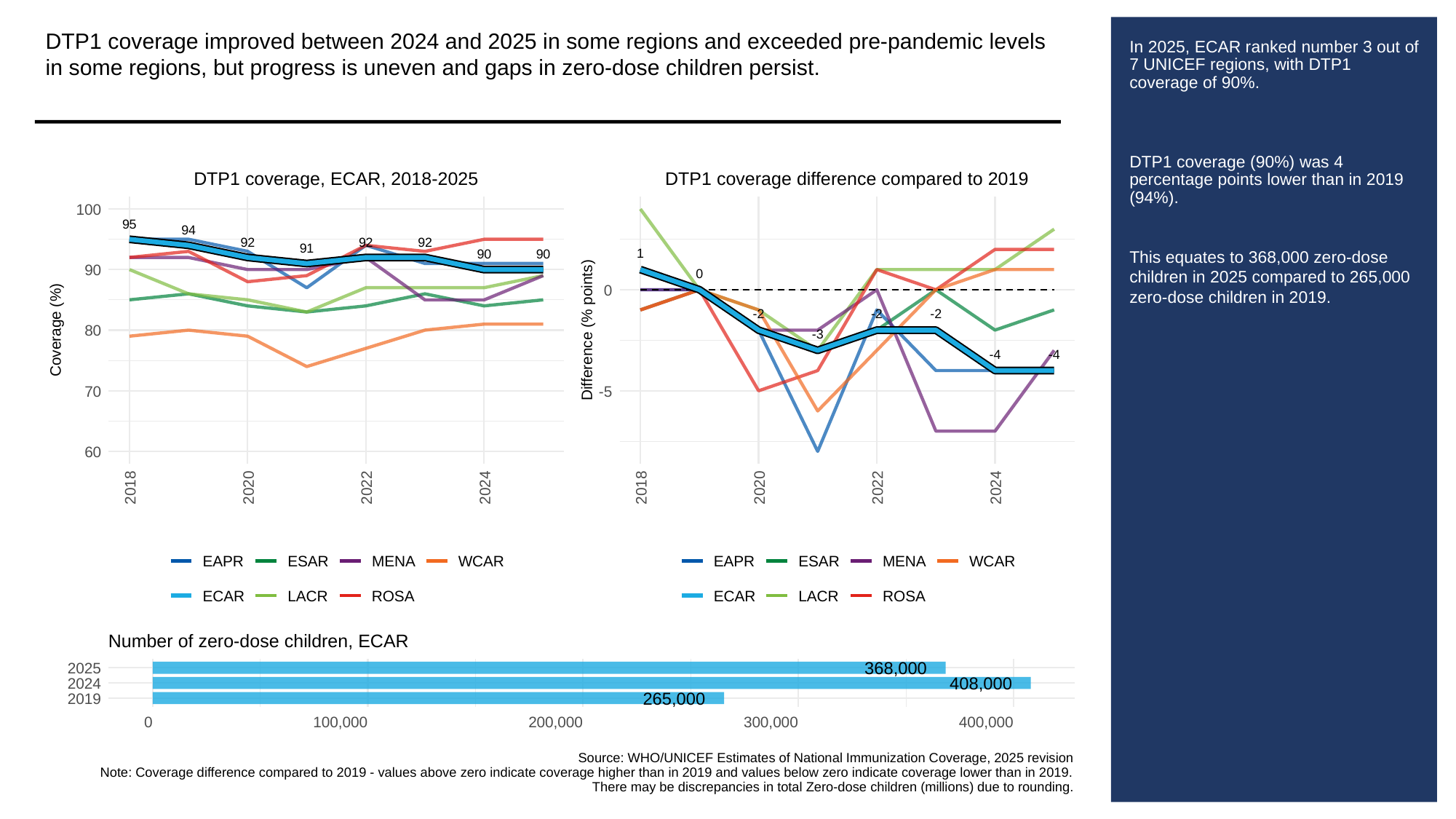

DTP1 coverage improved between 2024 and 2025 in some regions and exceeded pre-pandemic levels in some regions, but progress is uneven and gaps in zero-dose children persist.
# In 2025, ECAR ranked number 3 out of 7 UNICEF regions, with DTP1 coverage of 90%.

DTP1 coverage (90%) was 4 percentage points lower than in 2019 (94%).

This equates to 368,000 zero-dose children in 2025 compared to 265,000 zero-dose children in 2019.

DTP1 coverage, ECAR, 2018-2025
DTP1 coverage difference compared to 2019

100

95
94
92
92
92

91
1
90
90

90
0

0

-2
-2
-2

Coverage (%)
80
Difference (% points)
-3

-4
-4

70
-5

60

2018
2020
2022
2024
2018
2020
2022
2024
EAPR
ESAR
MENA
WCAR
EAPR
ESAR
MENA
WCAR

ECAR
LACR
ROSA
ECAR
LACR
ROSA

Number of zero-dose children, ECAR

368,000

2025

408,000

2024

265,000

2019

0
100,000
200,000
300,000
400,000
Source: WHO/UNICEF Estimates of National Immunization Coverage, 2025 revision
Note: Coverage difference compared to 2019 - values above zero indicate coverage higher than in 2019 and values below zero indicate coverage lower than in 2019.
There may be discrepancies in total Zero-dose children (millions) due to rounding.